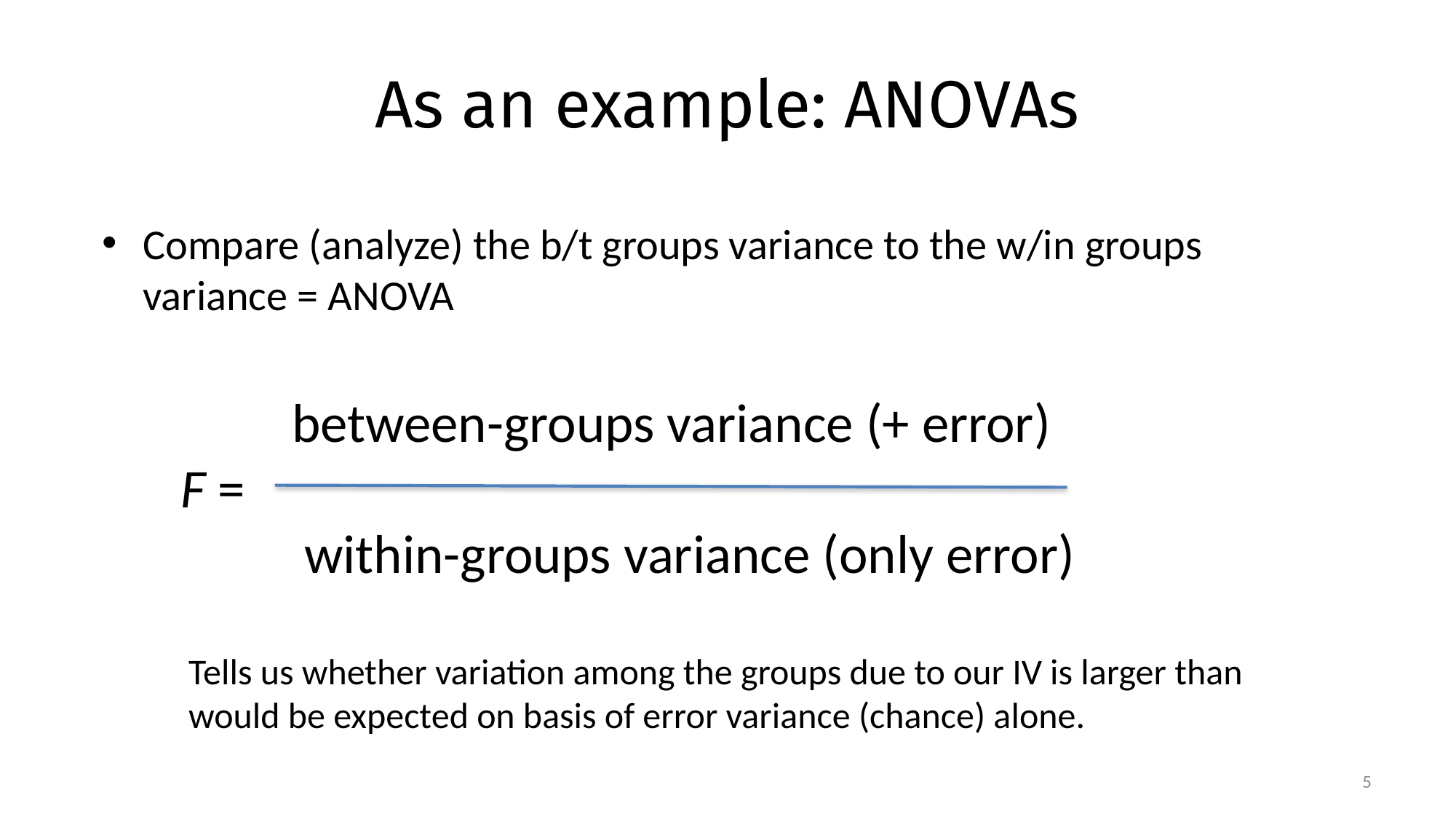

# As an example: ANOVAs
Compare (analyze) the b/t groups variance to the w/in groups variance = ANOVA
         between-groups variance (+ error)
F =
          within-groups variance (only error)
Tells us whether variation among the groups due to our IV is larger than would be expected on basis of error variance (chance) alone.
5